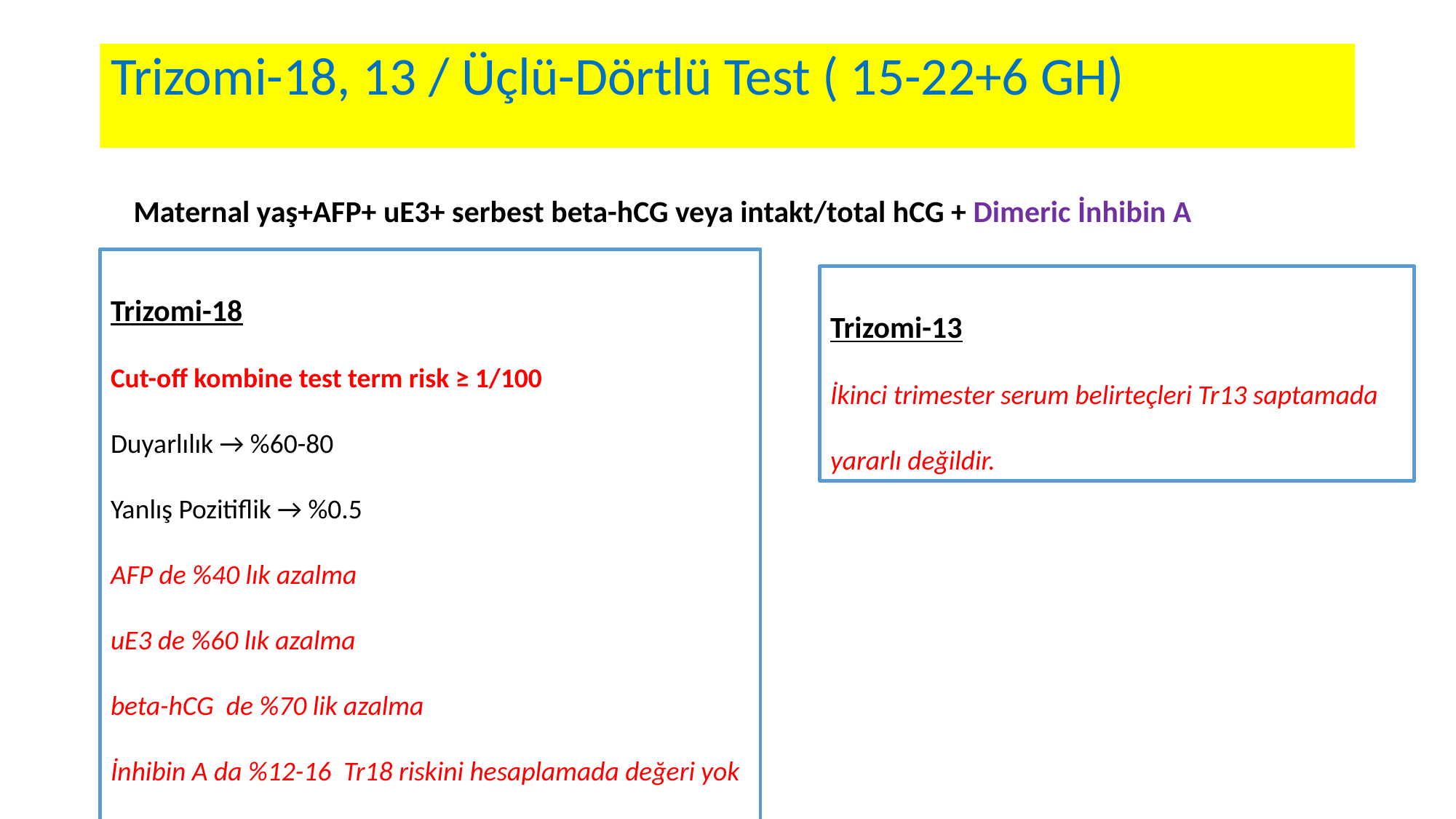

Trizomi-18, 13 / Üçlü-Dörtlü Test ( 15-22+6 GH)
Maternal yaş+AFP+ uE3+ serbest beta-hCG veya intakt/total hCG + Dimeric İnhibin A
Trizomi-18
Cut-off kombine test term risk ≥ 1/100
Duyarlılık → %60-80
Yanlış Pozitiflik → %0.5
AFP de %40 lık azalma
uE3 de %60 lık azalma
beta-hCG  de %70 lik azalma
İnhibin A da %12-16  Tr18 riskini hesaplamada değeri yok
Trizomi-13
İkinci trimester serum belirteçleri Tr13 saptamada yararlı değildir.